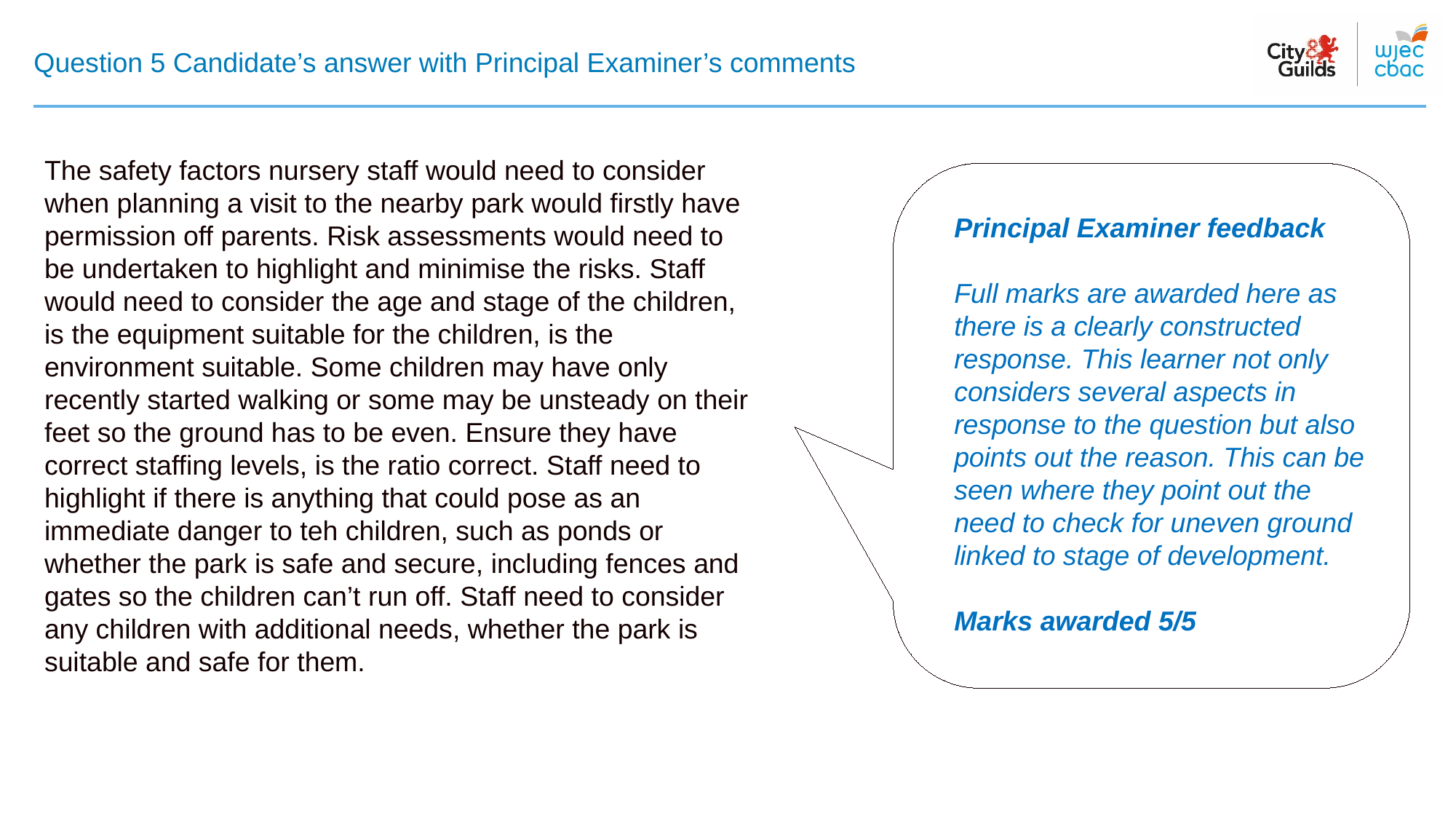

# Question 5 Candidate’s answer with Principal Examiner’s comments
The safety factors nursery staff would need to consider when planning a visit to the nearby park would firstly have permission off parents. Risk assessments would need to be undertaken to highlight and minimise the risks. Staff would need to consider the age and stage of the children, is the equipment suitable for the children, is the environment suitable. Some children may have only recently started walking or some may be unsteady on their feet so the ground has to be even. Ensure they have correct staffing levels, is the ratio correct. Staff need to highlight if there is anything that could pose as an immediate danger to teh children, such as ponds or whether the park is safe and secure, including fences and gates so the children can’t run off. Staff need to consider any children with additional needs, whether the park is suitable and safe for them.

Principal Examiner feedback

Full marks are awarded here as there is a clearly constructed response. This learner not only considers several aspects in response to the question but also points out the reason. This can be seen where they point out the need to check for uneven ground linked to stage of development.

Marks awarded 5/5